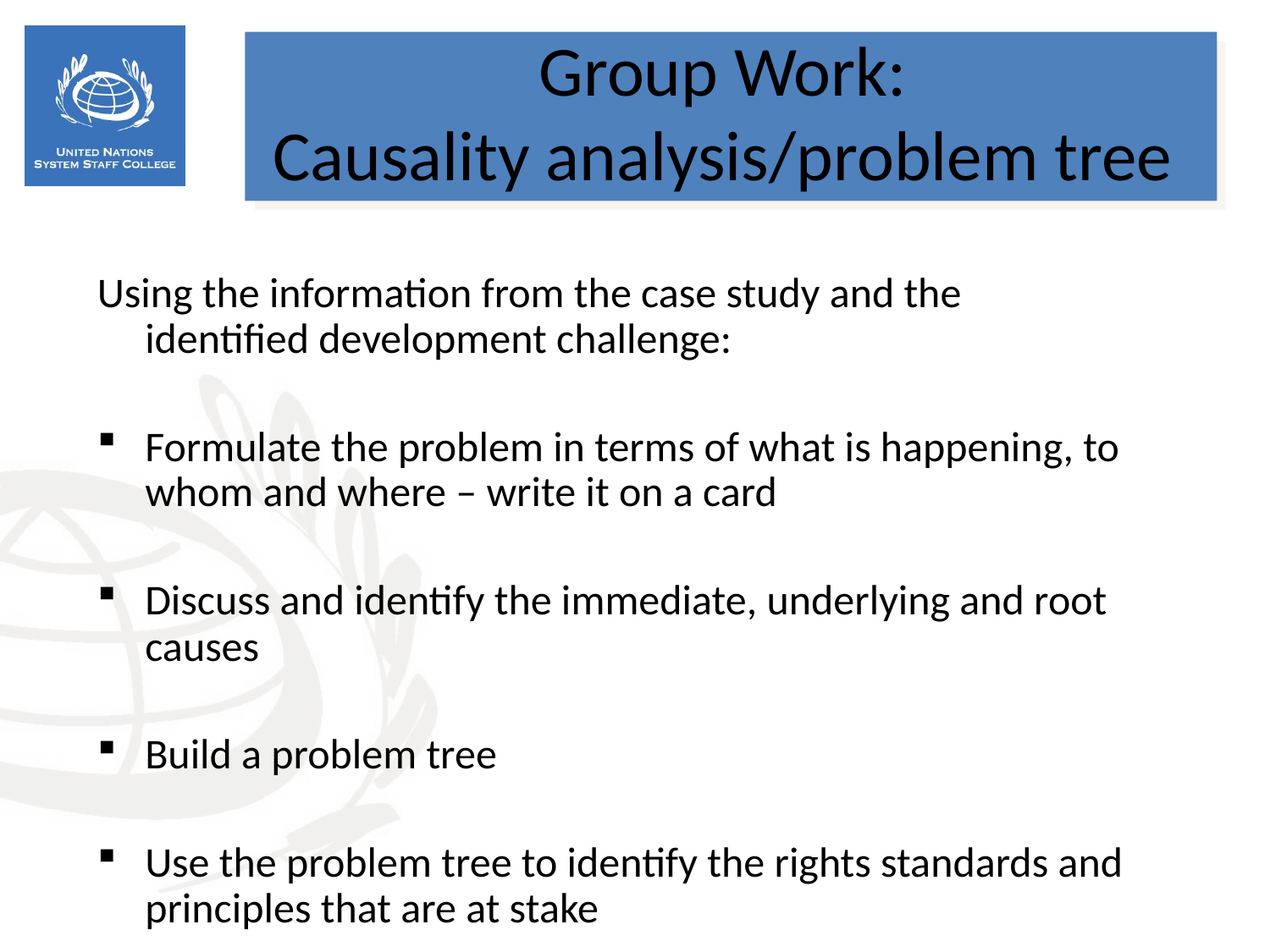

Group Work:
Causality analysis/problem tree
Using the information from the case study and the identified development challenge:

Formulate the problem in terms of what is happening, to whom and where – write it on a card

Discuss and identify the immediate, underlying and root causes

Build a problem tree

Use the problem tree to identify the rights standards and principles that are at stake